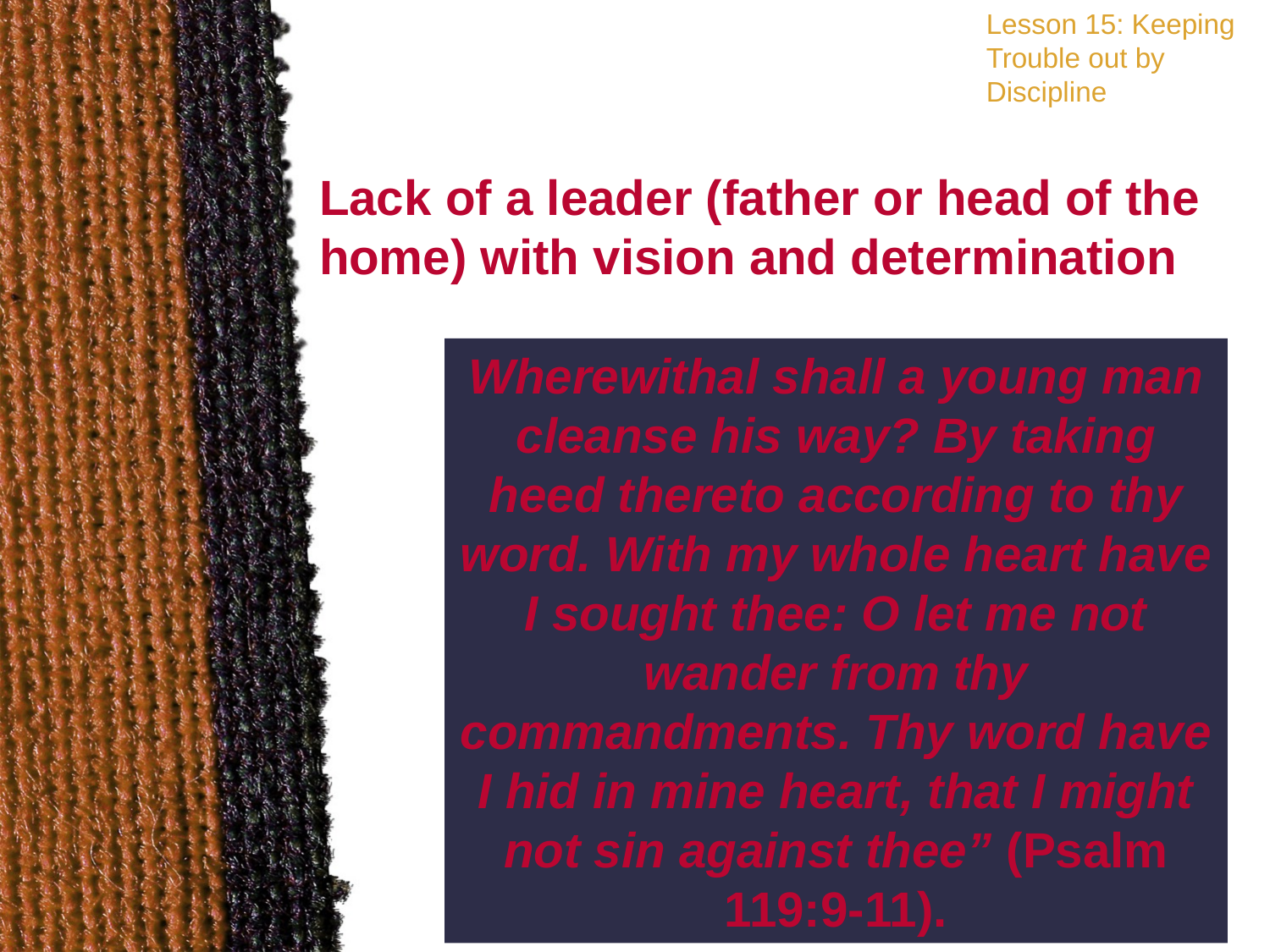

Lesson 15: Keeping Trouble out by Discipline
Lack of a leader (father or head of the home) with vision and determination
Wherewithal shall a young man cleanse his way? By taking heed thereto according to thy word. With my whole heart have I sought thee: O let me not wander from thy commandments. Thy word have I hid in mine heart, that I might not sin against thee” (Psalm 119:9-11).